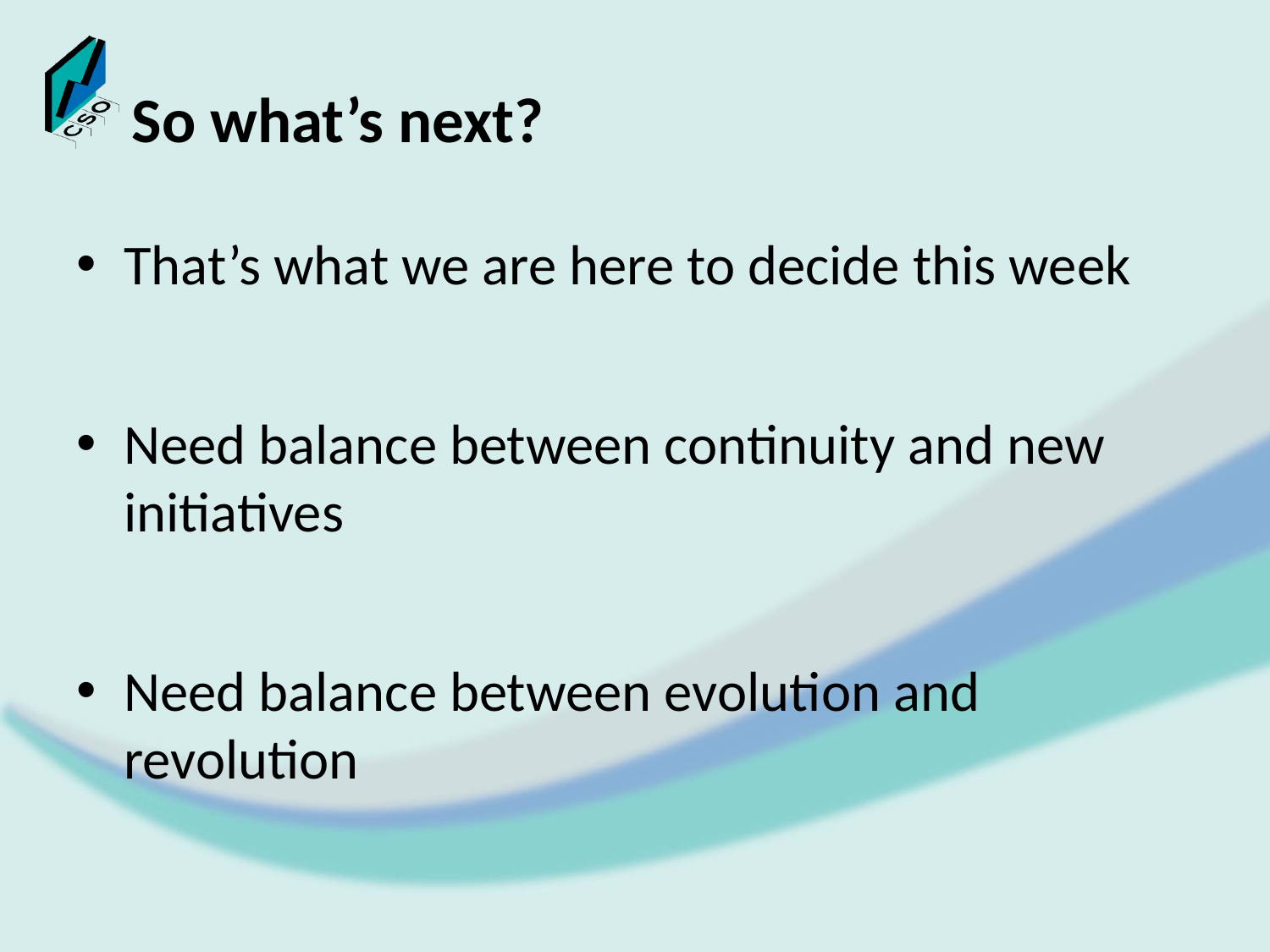

# So what’s next?
That’s what we are here to decide this week

Need balance between continuity and new initiatives

Need balance between evolution and revolution